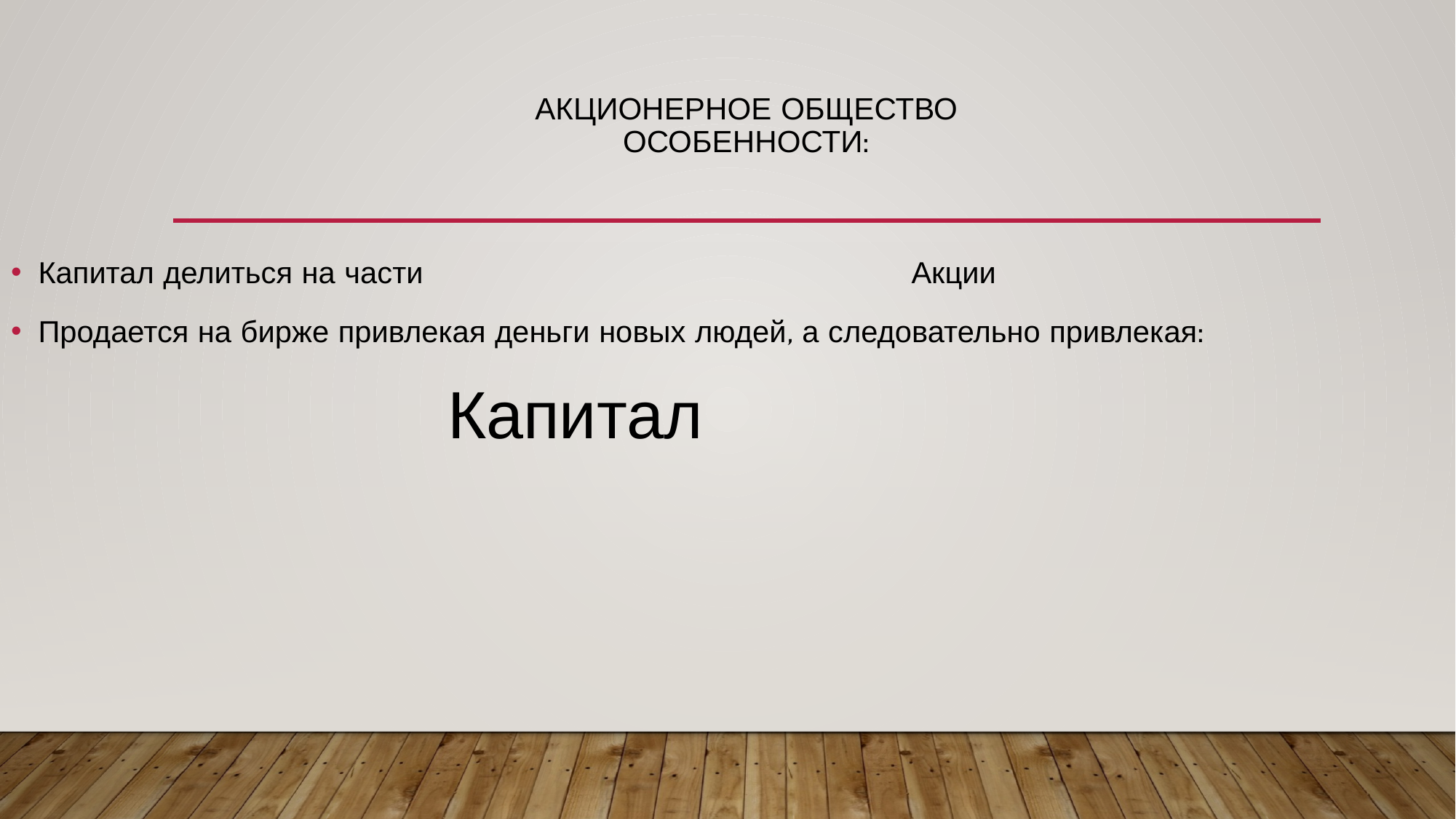

# Акционерное общество Особенности:
Капитал делиться на части 					Акции
Продается на бирже привлекая деньги новых людей, а следовательно привлекая:
Капитал